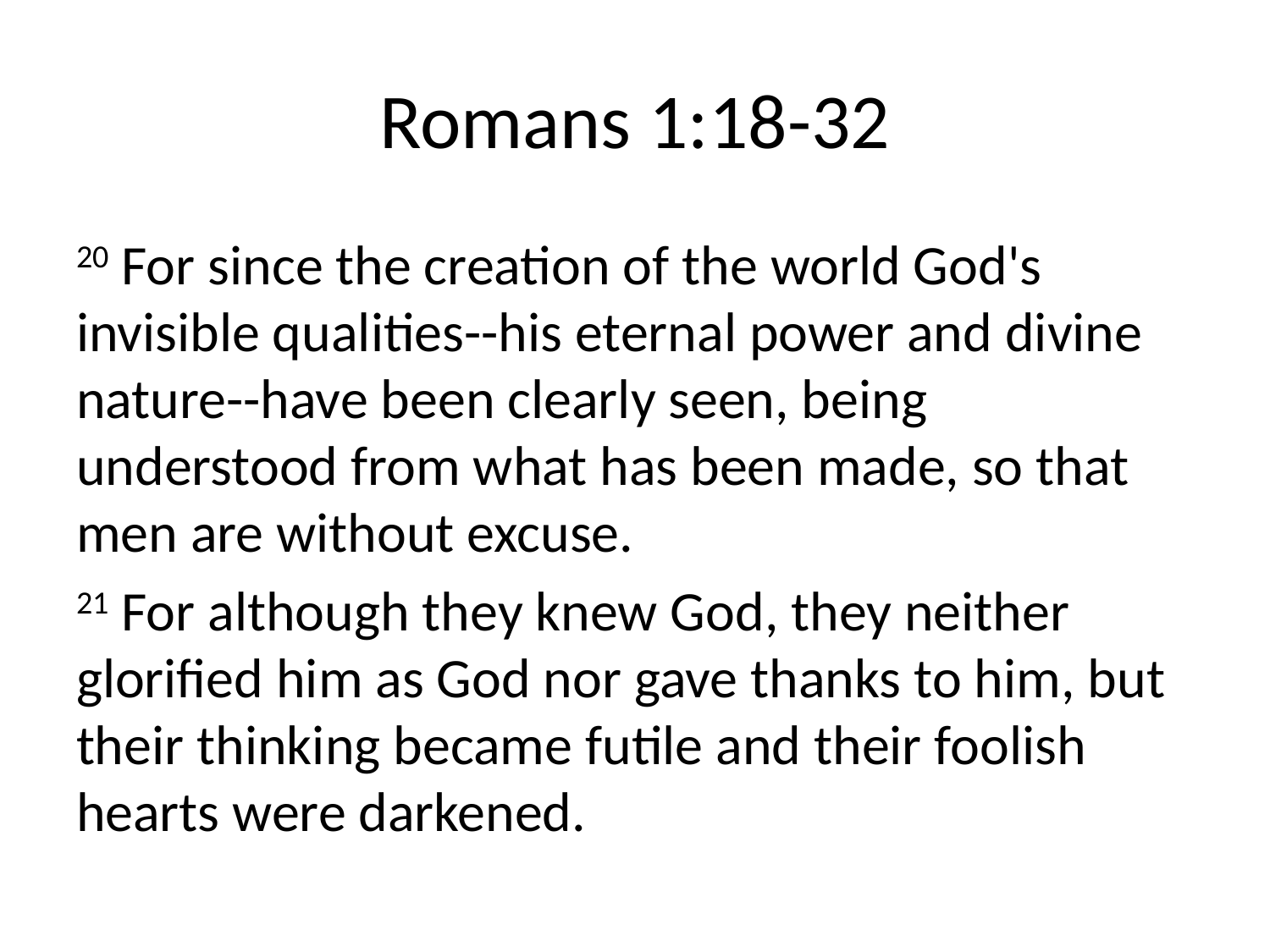

# Romans 1:18-32
20 For since the creation of the world God's invisible qualities--his eternal power and divine nature--have been clearly seen, being understood from what has been made, so that men are without excuse.
21 For although they knew God, they neither glorified him as God nor gave thanks to him, but their thinking became futile and their foolish hearts were darkened.